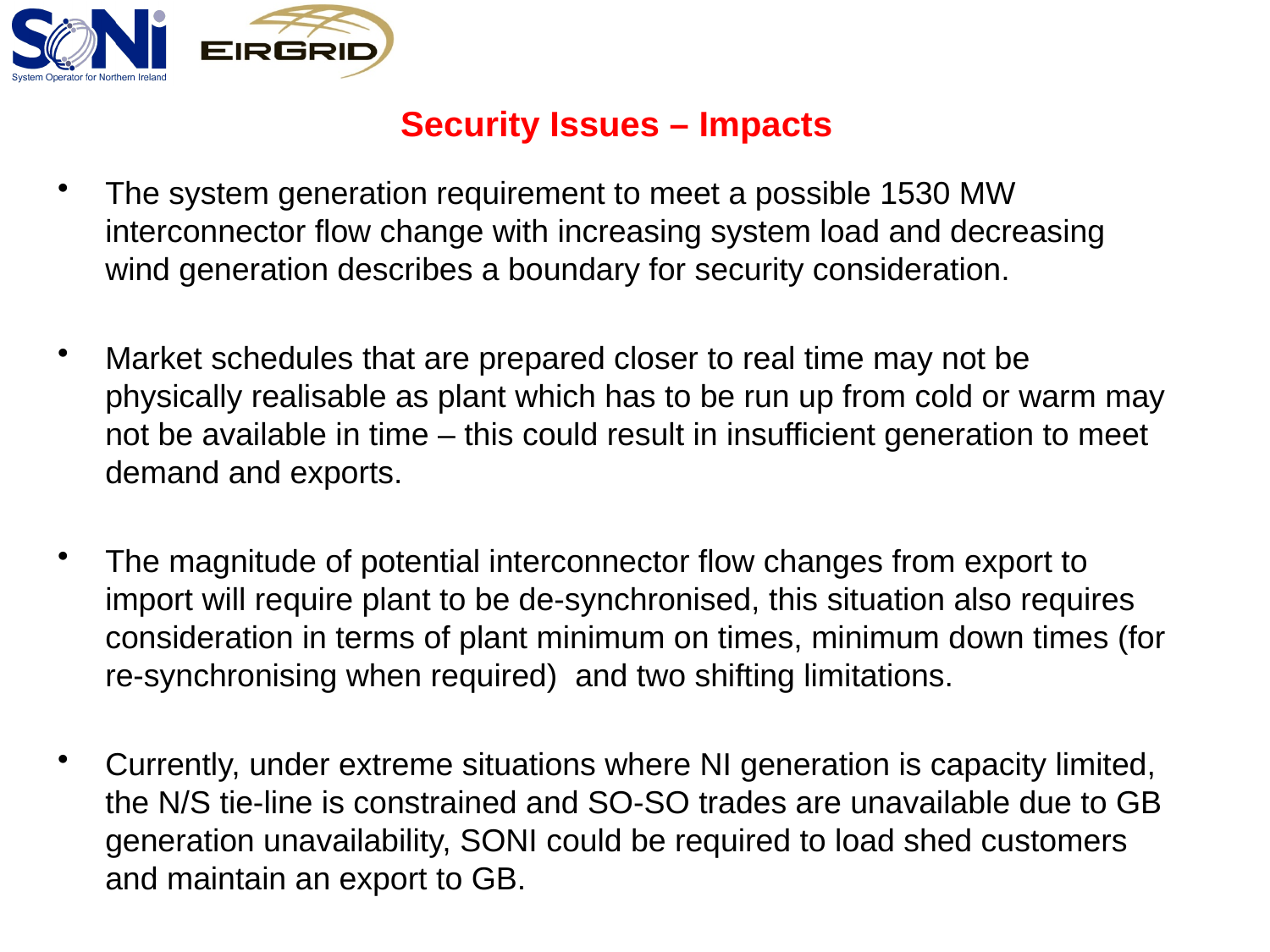

# Security Issues – Impacts
The system generation requirement to meet a possible 1530 MW interconnector flow change with increasing system load and decreasing wind generation describes a boundary for security consideration.

Market schedules that are prepared closer to real time may not be physically realisable as plant which has to be run up from cold or warm may not be available in time – this could result in insufficient generation to meet demand and exports.

The magnitude of potential interconnector flow changes from export to import will require plant to be de-synchronised, this situation also requires consideration in terms of plant minimum on times, minimum down times (for re-synchronising when required)  and two shifting limitations.

Currently, under extreme situations where NI generation is capacity limited, the N/S tie-line is constrained and SO-SO trades are unavailable due to GB generation unavailability, SONI could be required to load shed customers and maintain an export to GB.